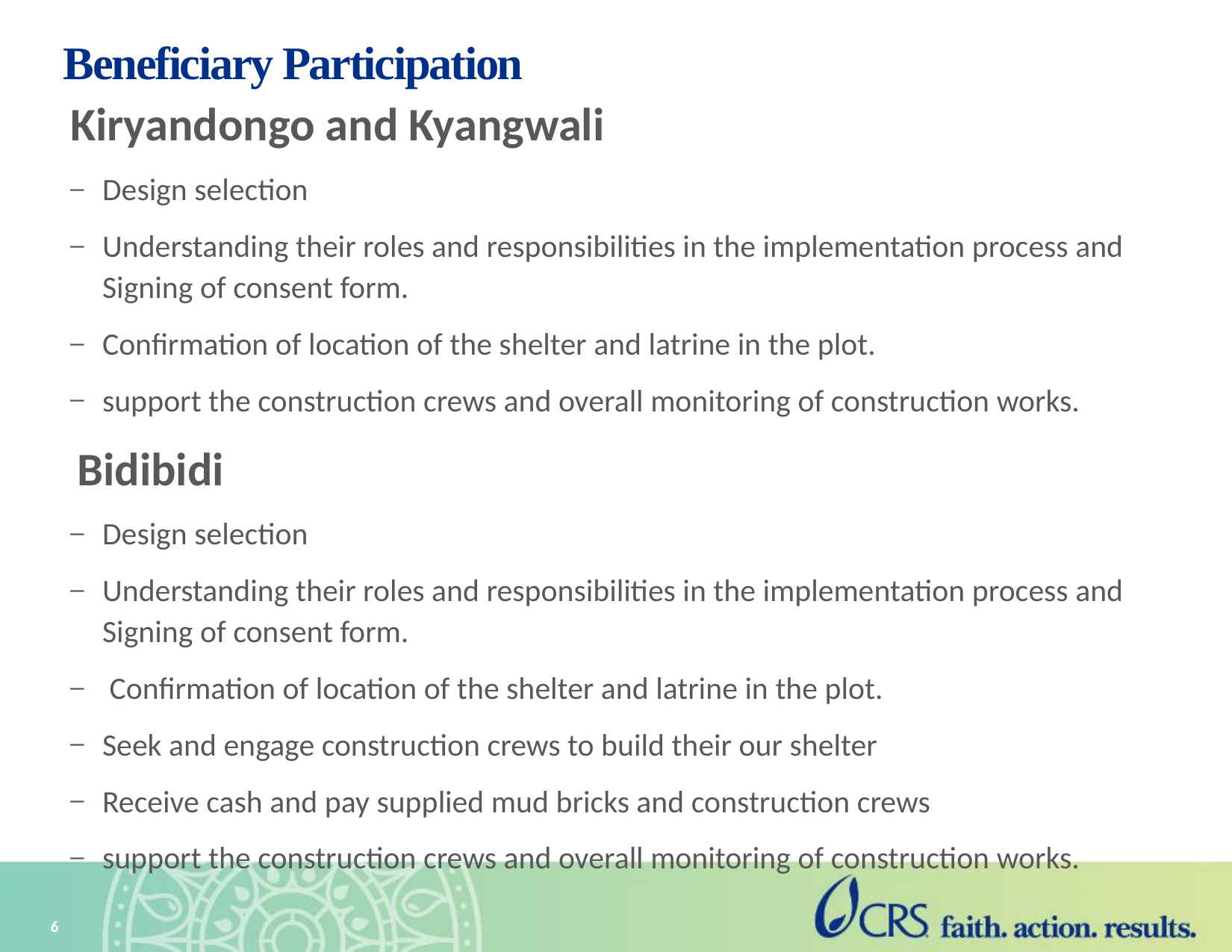

# Beneficiary Participation
Kiryandongo and Kyangwali
Design selection
Understanding their roles and responsibilities in the implementation process and Signing of consent form.
Confirmation of location of the shelter and latrine in the plot.
support the construction crews and overall monitoring of construction works.
 Bidibidi
Design selection
Understanding their roles and responsibilities in the implementation process and Signing of consent form.
 Confirmation of location of the shelter and latrine in the plot.
Seek and engage construction crews to build their our shelter
Receive cash and pay supplied mud bricks and construction crews
support the construction crews and overall monitoring of construction works.

6